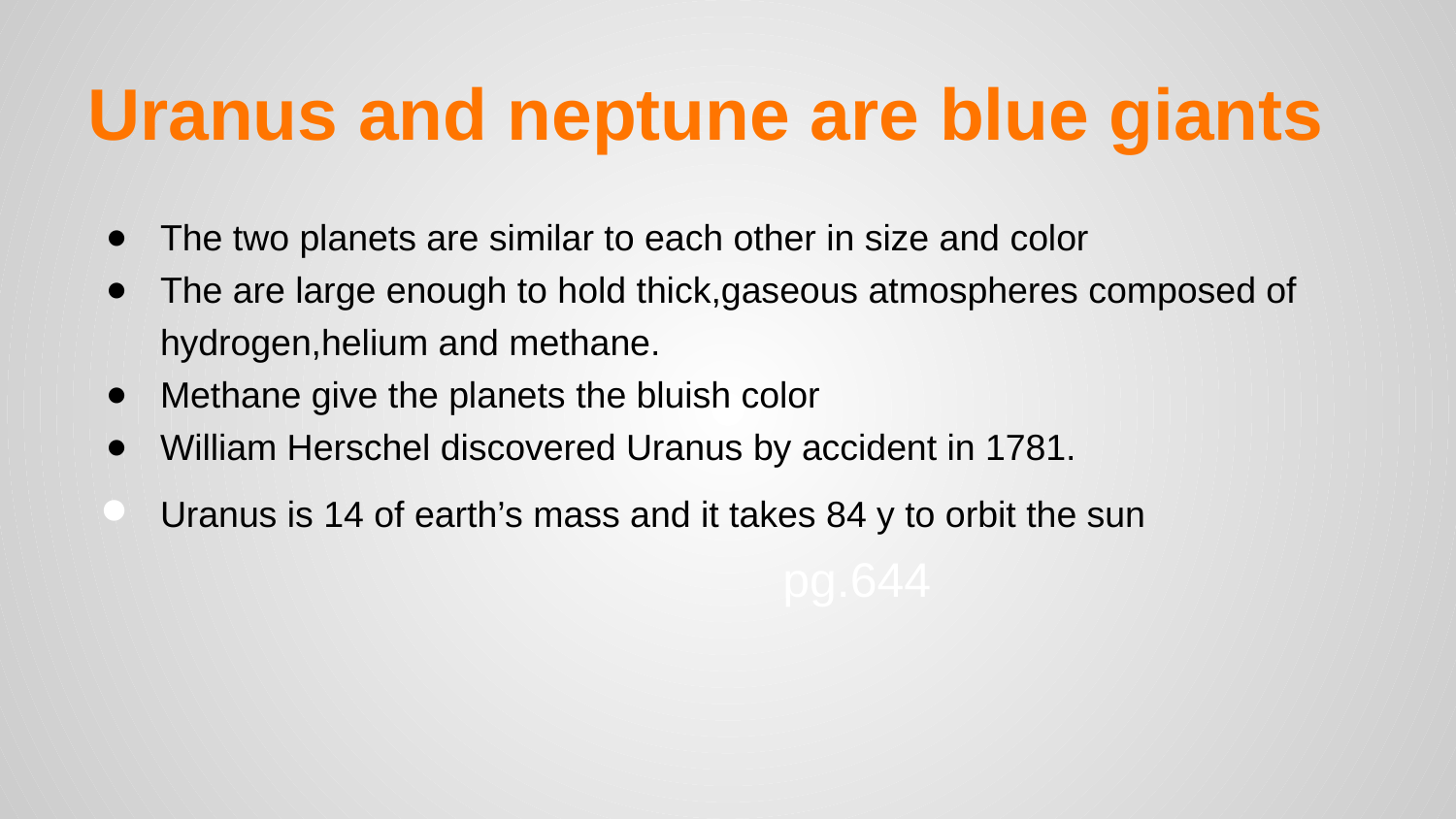

# Uranus and neptune are blue giants
The two planets are similar to each other in size and color
The are large enough to hold thick,gaseous atmospheres composed of hydrogen,helium and methane.
Methane give the planets the bluish color
William Herschel discovered Uranus by accident in 1781.
Uranus is 14 of earth’s mass and it takes 84 y to orbit the sun                                                                 pg.644